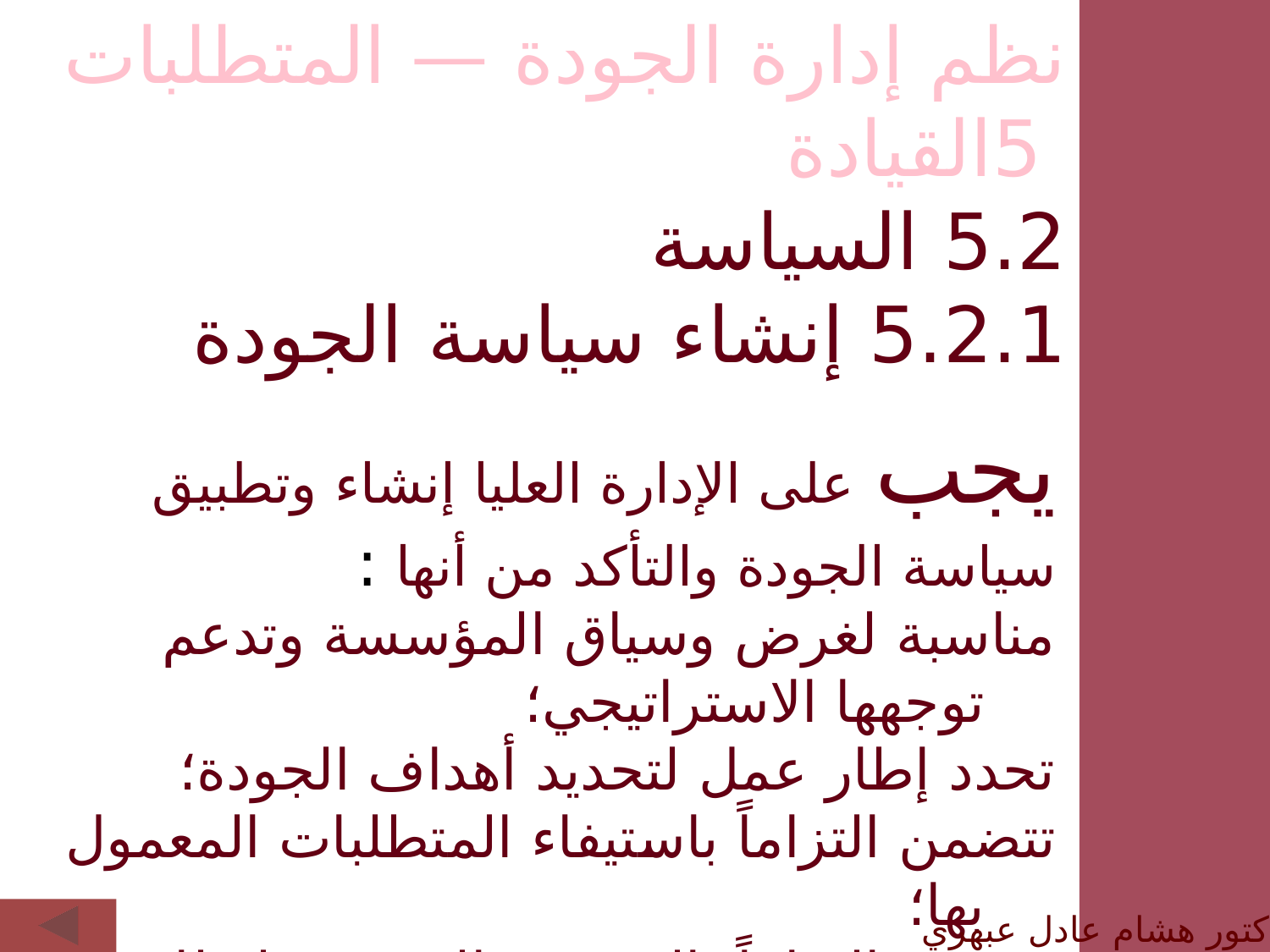

نظم إدارة الجودة — المتطلبات
 5القيادة
5.2 السياسة
5.2.1 إنشاء سياسة الجودة

يجب على الإدارة العليا إنشاء وتطبيق سياسة الجودة والتأكد من أنها :
مناسبة لغرض وسياق المؤسسة وتدعم توجهها الاستراتيجي؛
تحدد إطار عمل لتحديد أهداف الجودة؛
تتضمن التزاماً باستيفاء المتطلبات المعمول بها؛
تتضمن التزاماً بالتحسين المستمر لنظام إدارة الجودة .

الدكتور هشام عادل عبهري